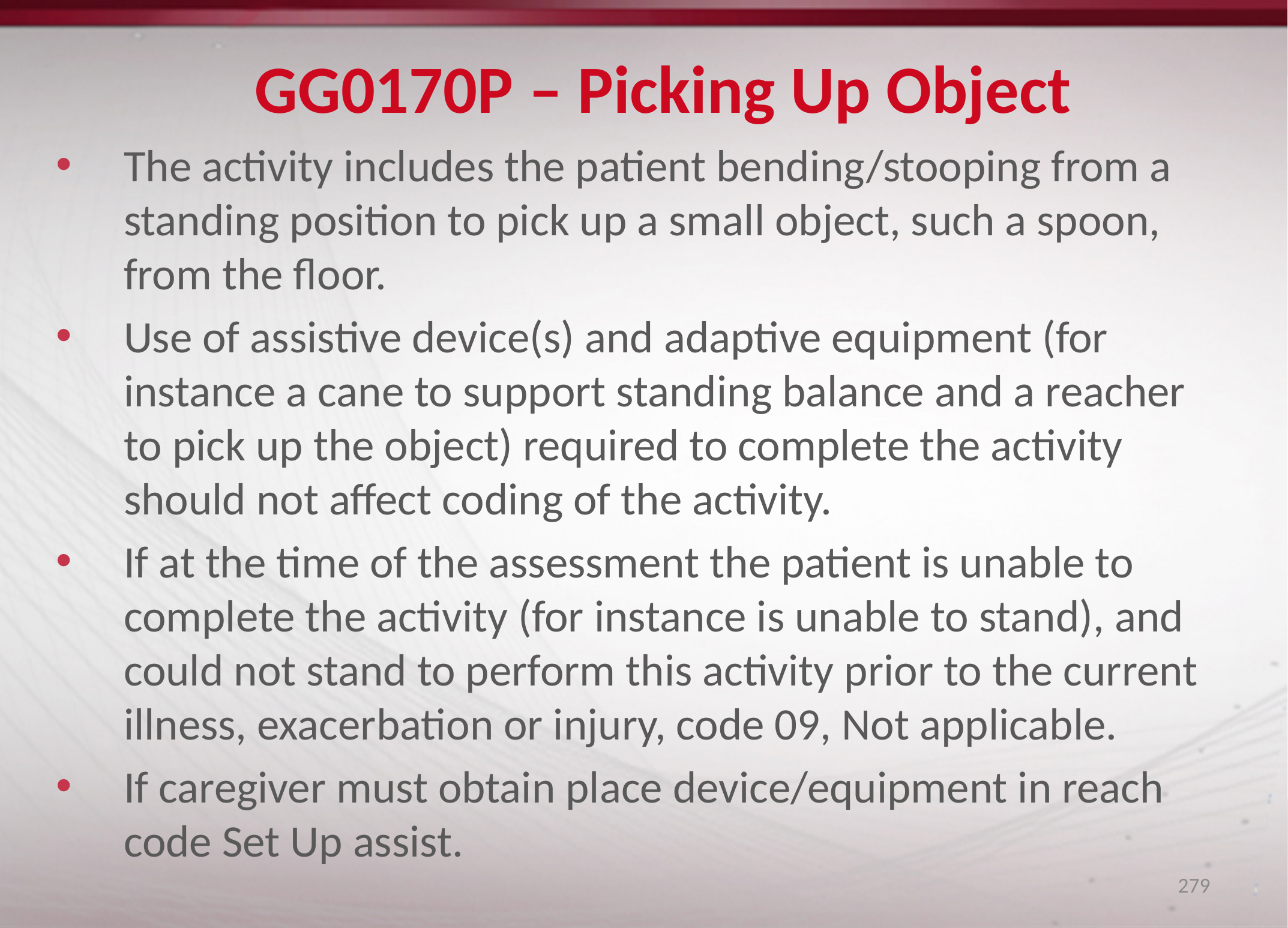

# GG0170P – Picking Up Object
The activity includes the patient bending/stooping from a standing position to pick up a small object, such a spoon, from the floor.
Use of assistive device(s) and adaptive equipment (for instance a cane to support standing balance and a reacher to pick up the object) required to complete the activity should not affect coding of the activity.
If at the time of the assessment the patient is unable to complete the activity (for instance is unable to stand), and could not stand to perform this activity prior to the current illness, exacerbation or injury, code 09, Not applicable.
If caregiver must obtain place device/equipment in reach code Set Up assist.
279